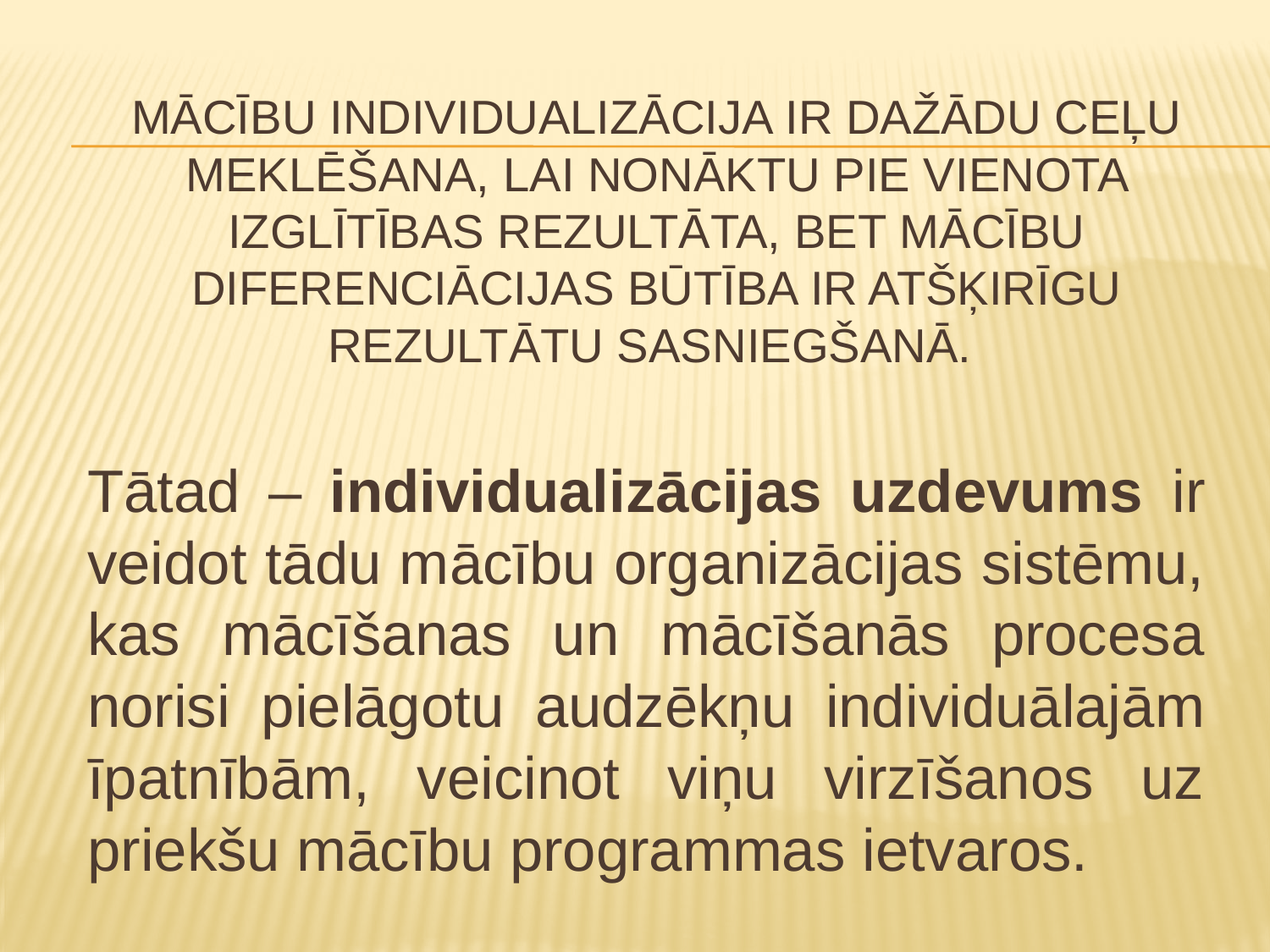

# Mācību individualizācija ir dažādu ceļu meklēšana, lai nonāktu pie vienota izglītības rezultāta, bet mācību diferenciācijas būtība ir atšķirīgu rezultātu sasniegšanā.
Tātad – individualizācijas uzdevums ir veidot tādu mācību organizācijas sistēmu, kas mācīšanas un mācīšanās procesa norisi pielāgotu audzēkņu individuālajām īpatnībām, veicinot viņu virzīšanos uz priekšu mācību programmas ietvaros.